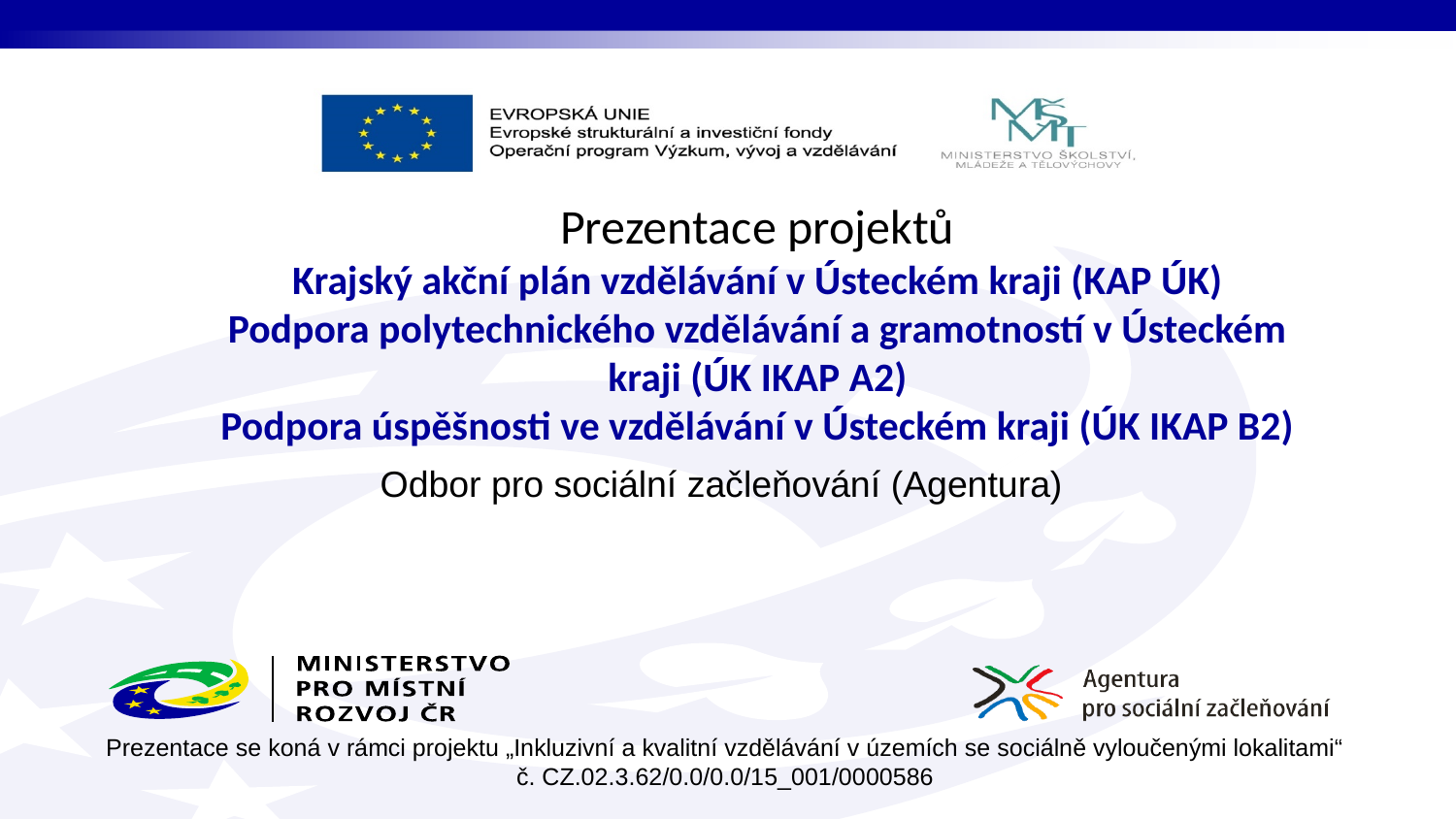

# Prezentace projektů Krajský akční plán vzdělávání v Ústeckém kraji (KAP ÚK) Podpora polytechnického vzdělávání a gramotností v Ústeckém kraji (ÚK IKAP A2) Podpora úspěšnosti ve vzdělávání v Ústeckém kraji (ÚK IKAP B2)